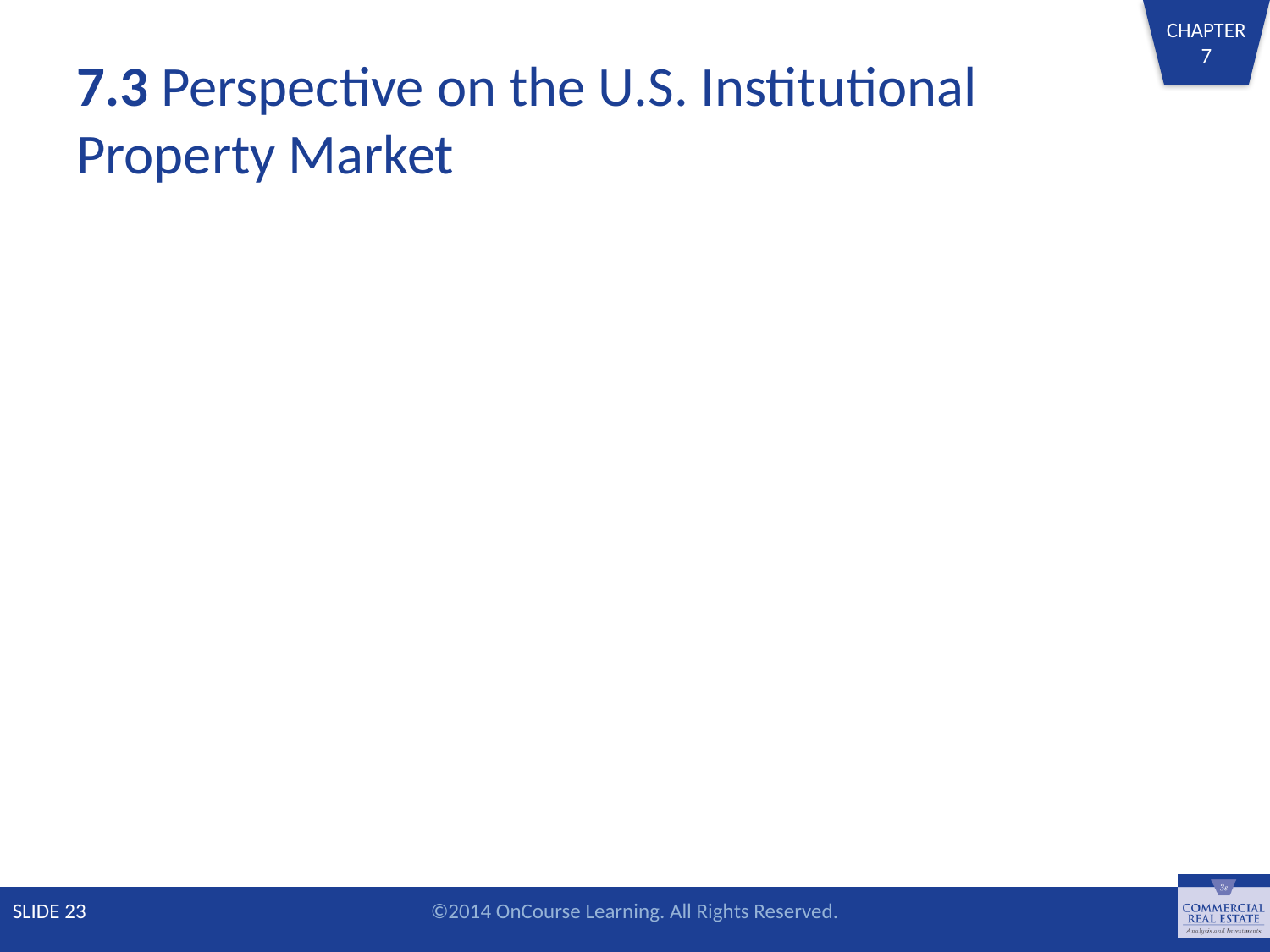

# 7.3 Perspective on the U.S. Institutional Property Market

SLIDE 23